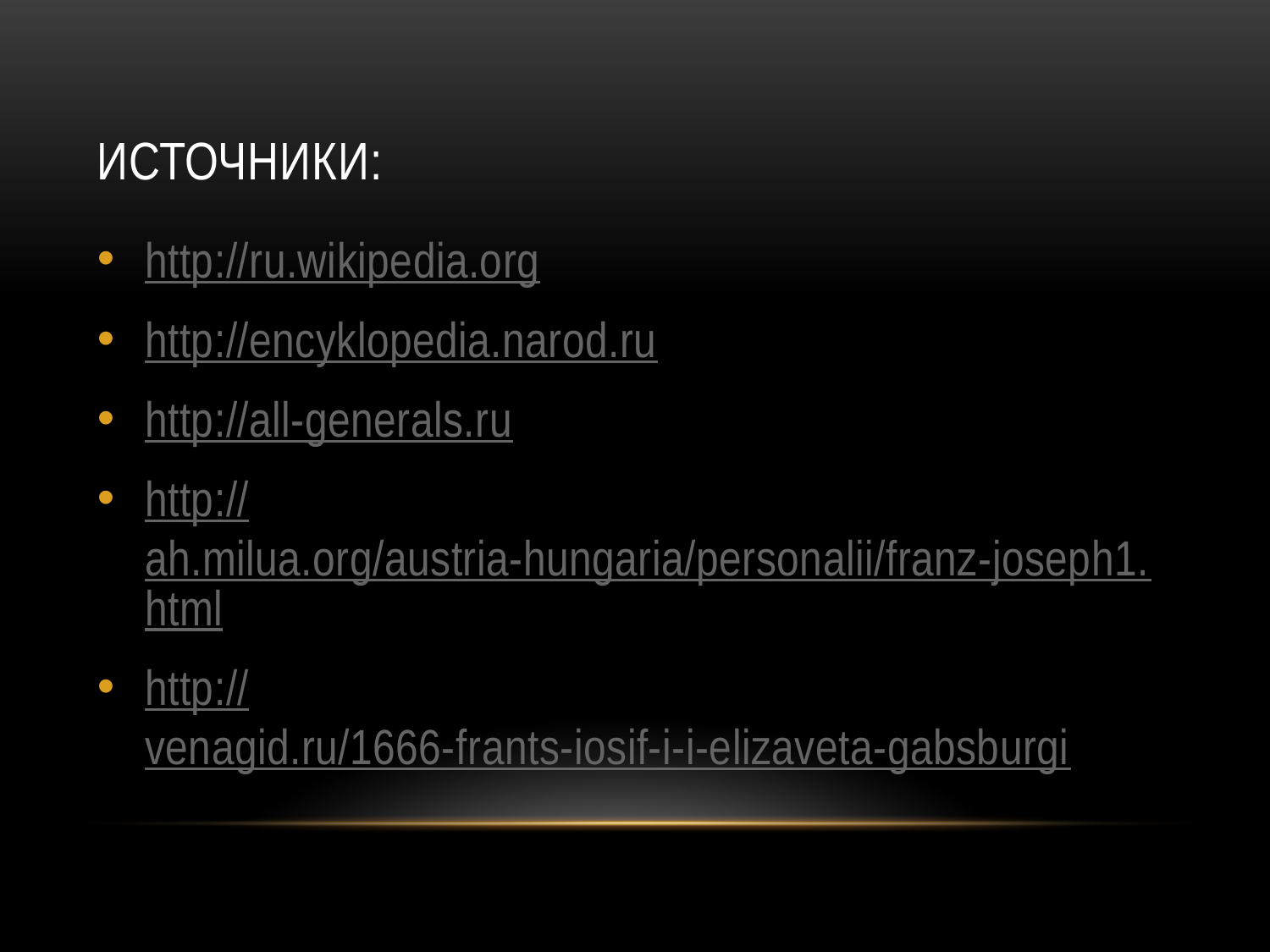

# Источники:
http://ru.wikipedia.org
http://encyklopedia.narod.ru
http://all-generals.ru
http://ah.milua.org/austria-hungaria/personalii/franz-joseph1.html
http://venagid.ru/1666-frants-iosif-i-i-elizaveta-gabsburgi